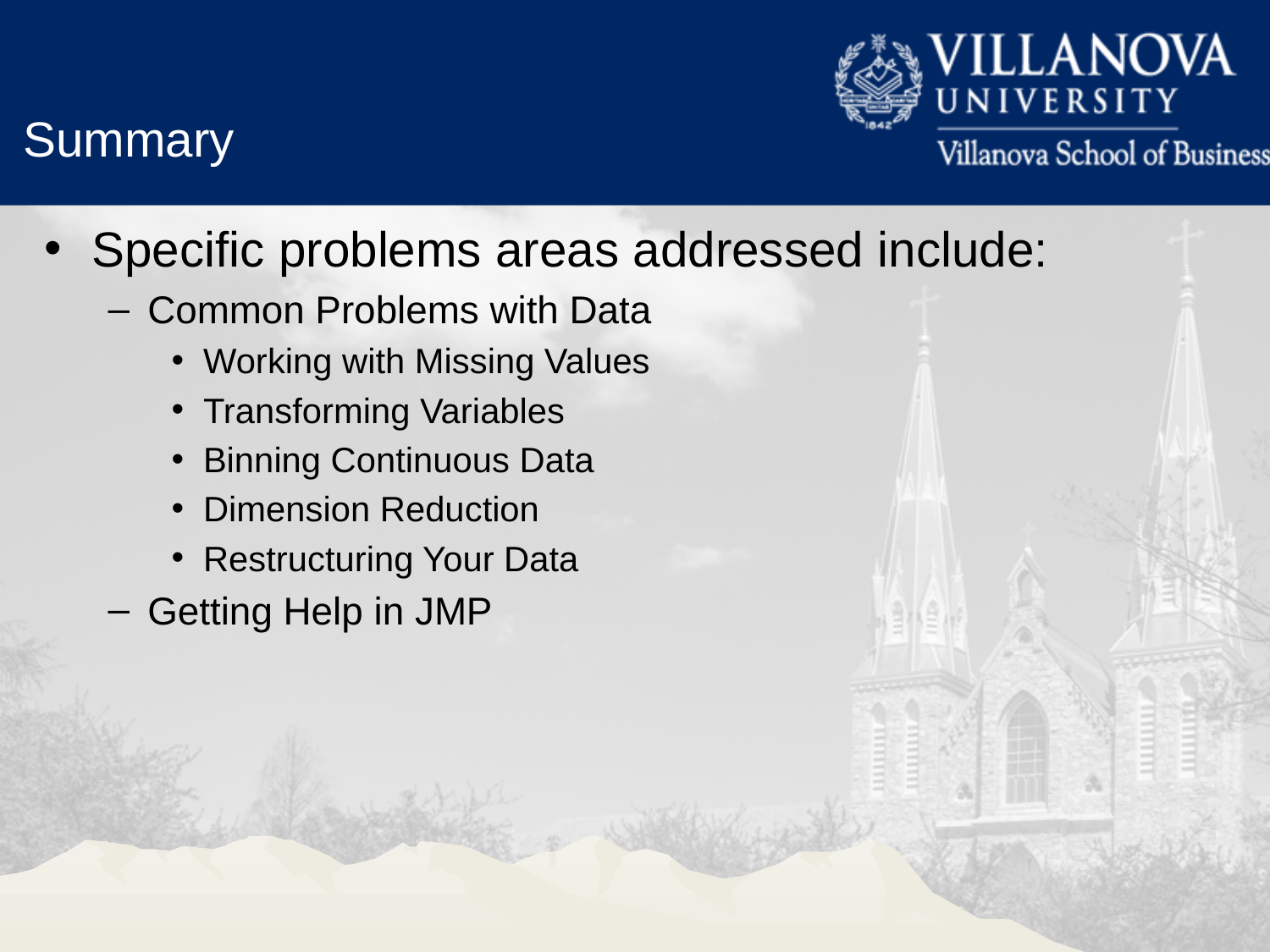

Summary
Specific problems areas addressed include:
Common Problems with Data
Working with Missing Values
Transforming Variables
Binning Continuous Data
Dimension Reduction
Restructuring Your Data
Getting Help in JMP